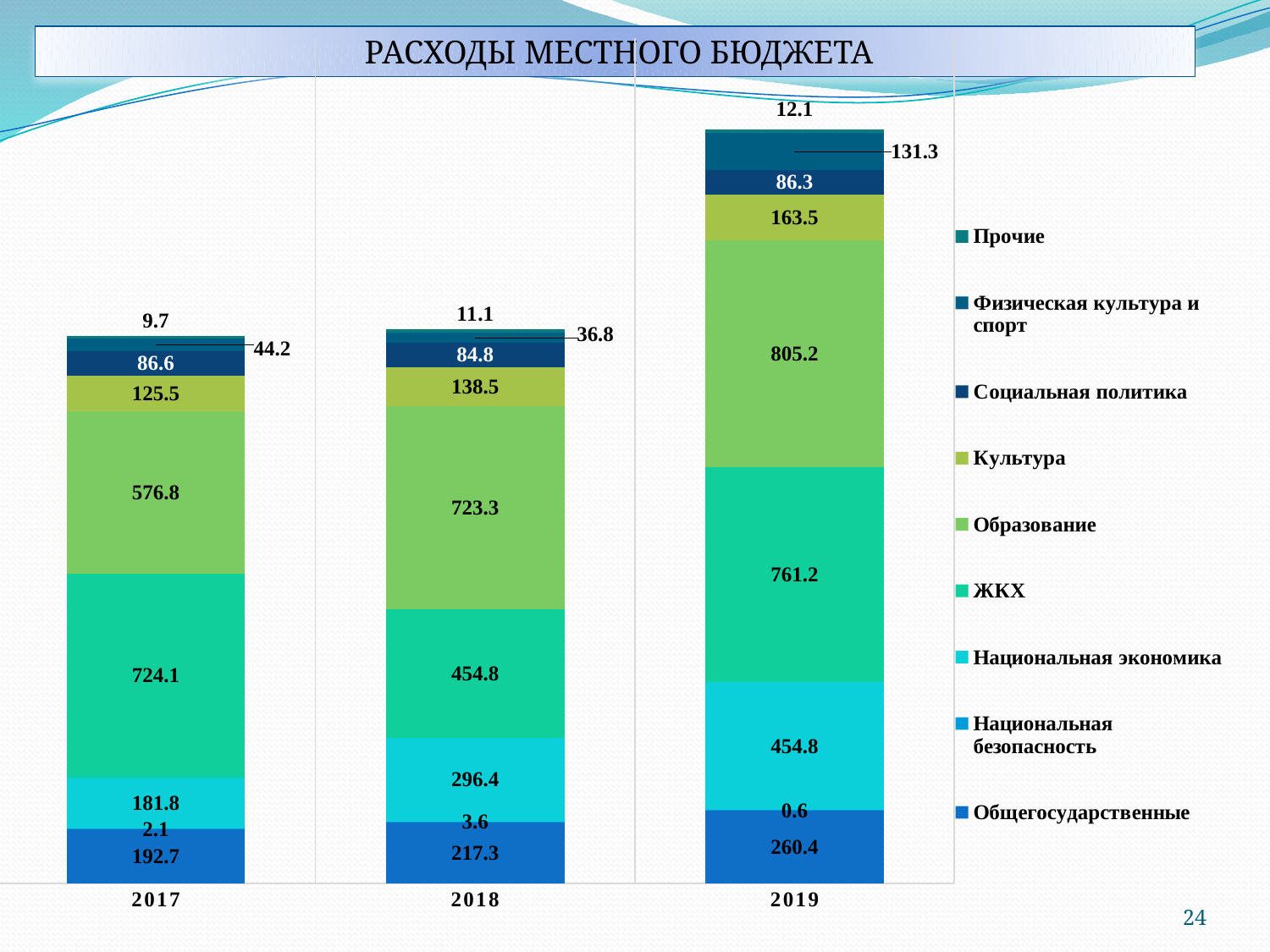

### Chart

| Category | Общегосударственные | Национальная безопасность | Национальная экономика | ЖКХ | Образование | Культура | Социальная политика | Физическая культура и спорт | Прочие |
|---|---|---|---|---|---|---|---|---|---|
| 2017 | 192.7 | 2.1 | 181.8 | 724.1 | 576.8 | 125.5 | 86.6 | 44.2 | 9.7 |
| 2018 | 217.3 | 3.6 | 296.4 | 454.8 | 723.3 | 138.5 | 84.8 | 36.8 | 11.1 |
| 2019 | 260.4 | 0.6 | 454.8 | 761.2 | 805.2 | 163.5 | 86.3 | 131.3 | 12.1 |
 РАСХОДЫ МЕСТНОГО БЮДЖЕТА
24